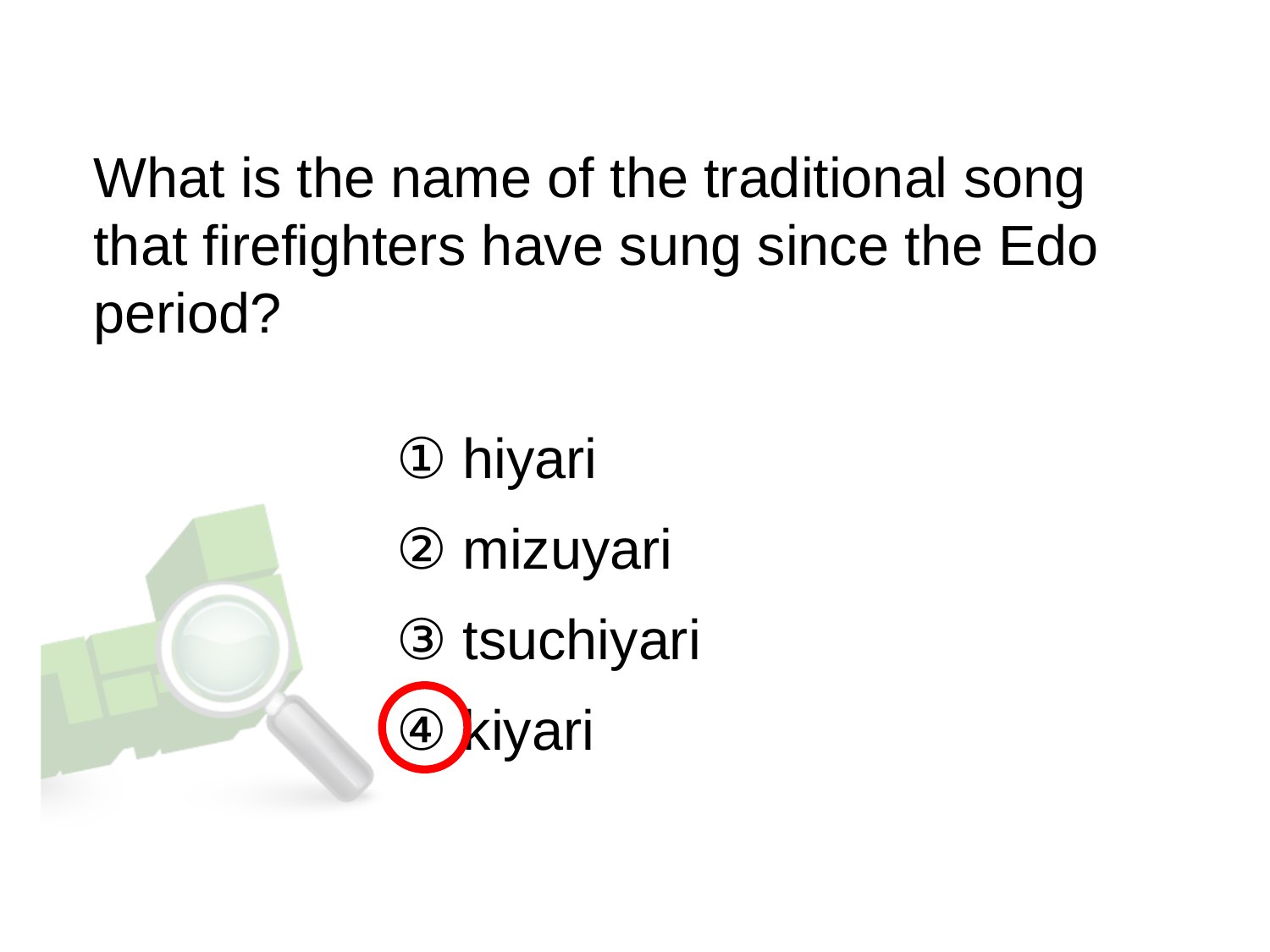

# What is the name of the traditional song that firefighters have sung since the Edo period?
① hiyari
② mizuyari
③ tsuchiyari
④ kiyari